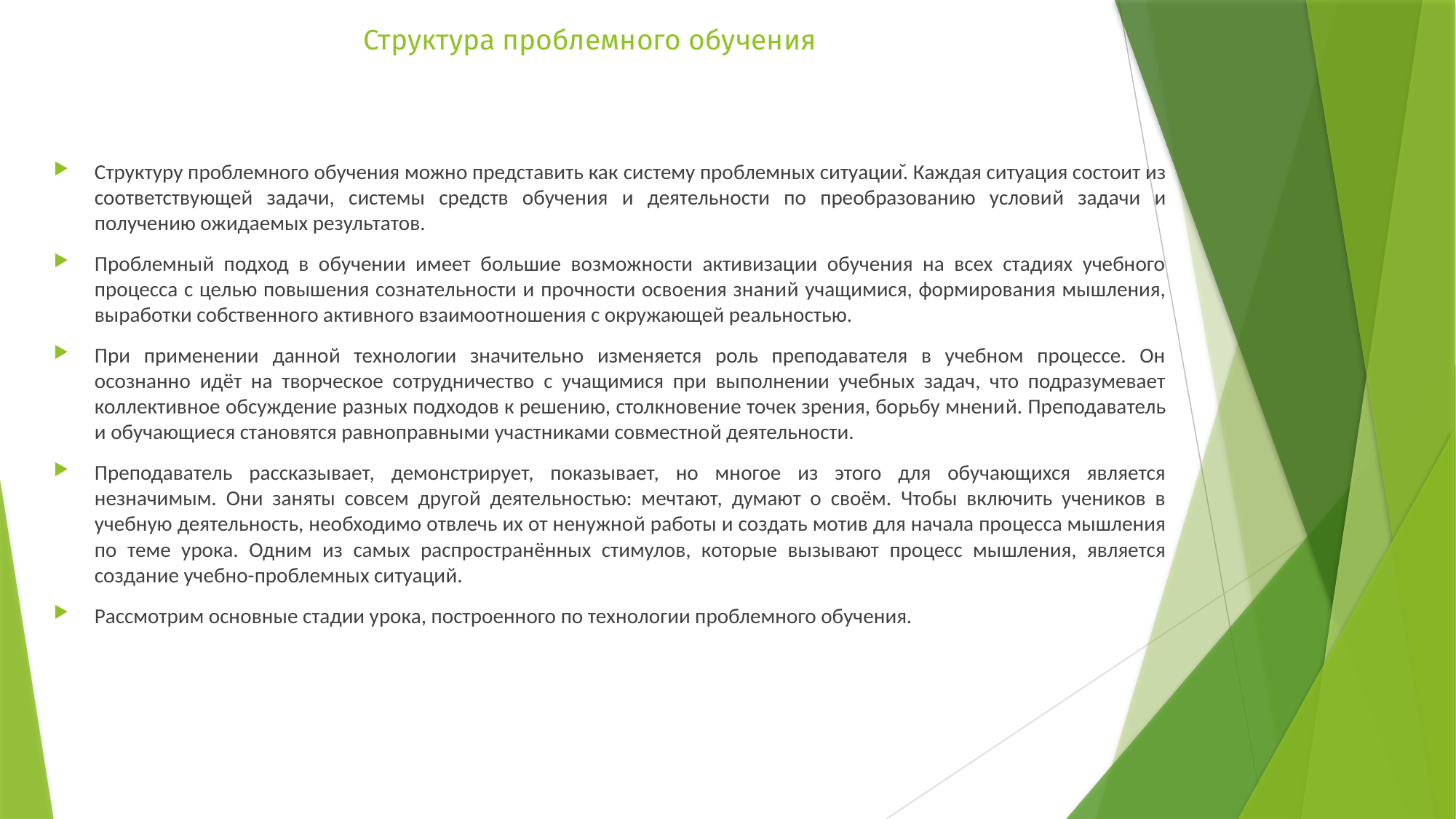

# Структура проблемного обучения
Структуру проблемного обучения можно представить как систему проблемных ситуаций. Каждая ситуация состоит из соответствующей задачи, системы средств обучения и деятельности по преобразованию условий задачи и получению ожидаемых результатов.
Проблемный подход в обучении имеет большие возможности активизации обучения на всех стадиях учебного процесса с целью повышения сознательности и прочности освоения знаний учащимися, формирования мышления, выработки собственного активного взаимоотношения с окружающей реальностью.
При применении данной технологии значительно изменяется роль преподавателя в учебном процессе. Он осознанно идёт на творческое сотрудничество с учащимися при выполнении учебных задач, что подразумевает коллективное обсуждение разных подходов к решению, столкновение точек зрения, борьбу мнений. Преподаватель и обучающиеся становятся равноправными участниками совместной деятельности.
Преподаватель рассказывает, демонстрирует, показывает, но многое из этого для обучающихся является незначимым. Они заняты совсем другой деятельностью: мечтают, думают о своём. Чтобы включить учеников в учебную деятельность, необходимо отвлечь их от ненужной работы и создать мотив для начала процесса мышления по теме урока. Одним из самых распространённых стимулов, которые вызывают процесс мышления, является создание учебно-проблемных ситуаций.
Рассмотрим основные стадии урока, построенного по технологии проблемного обучения.